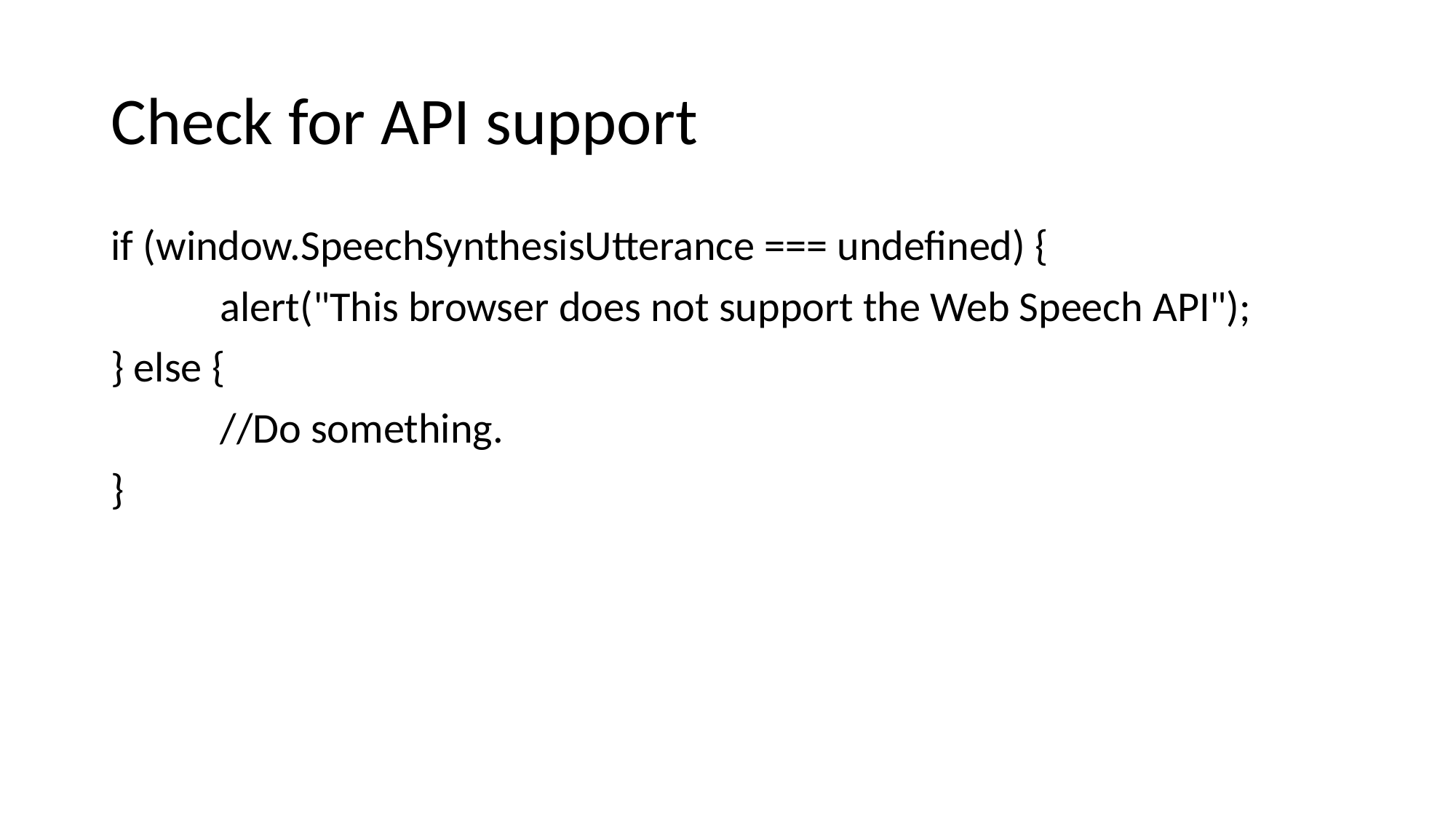

# Check for API support
if (window.SpeechSynthesisUtterance === undefined) {
	alert("This browser does not support the Web Speech API");
} else {
	//Do something.
}